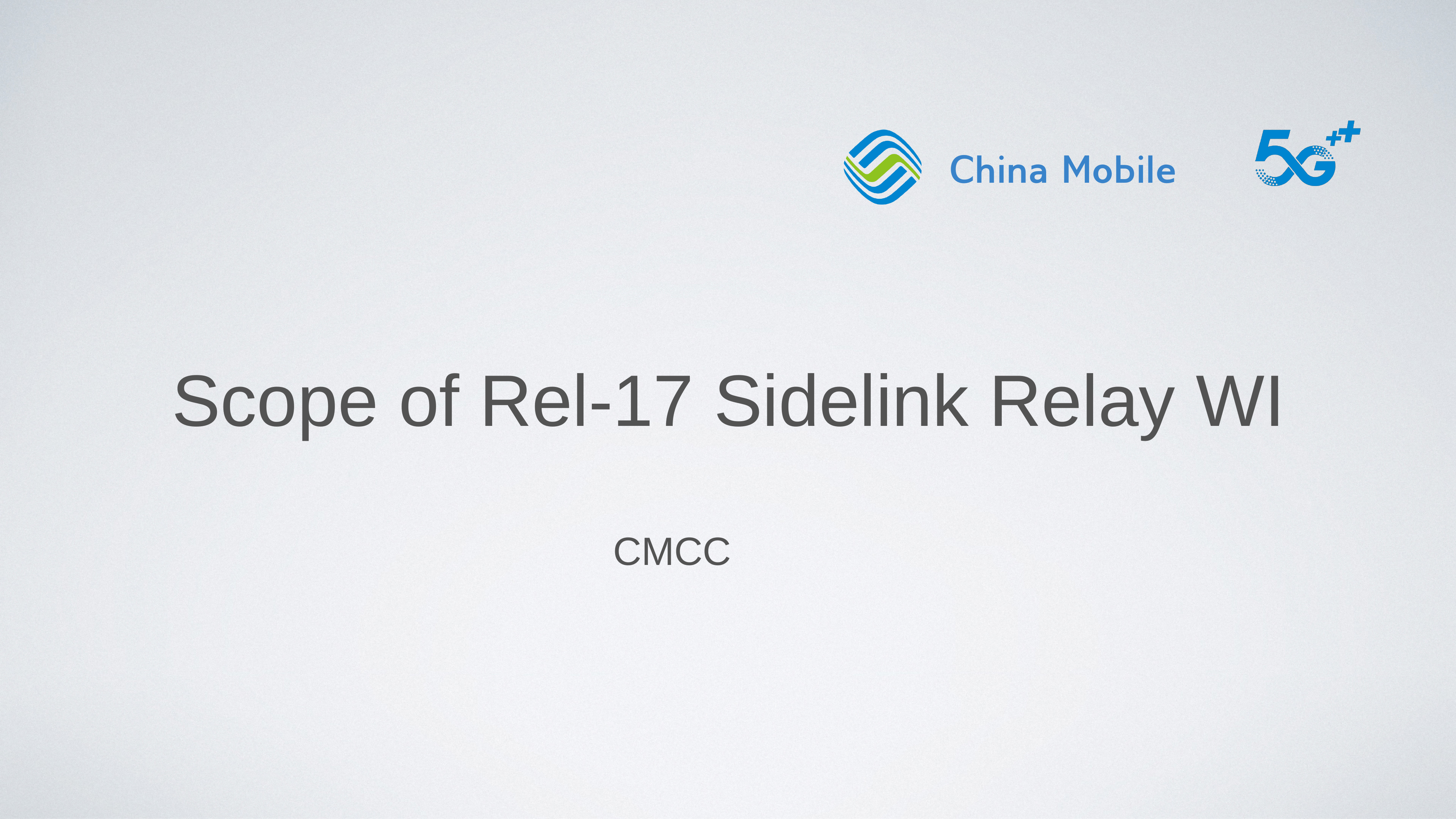

# Scope of Rel-17 Sidelink Relay WI
CMCC